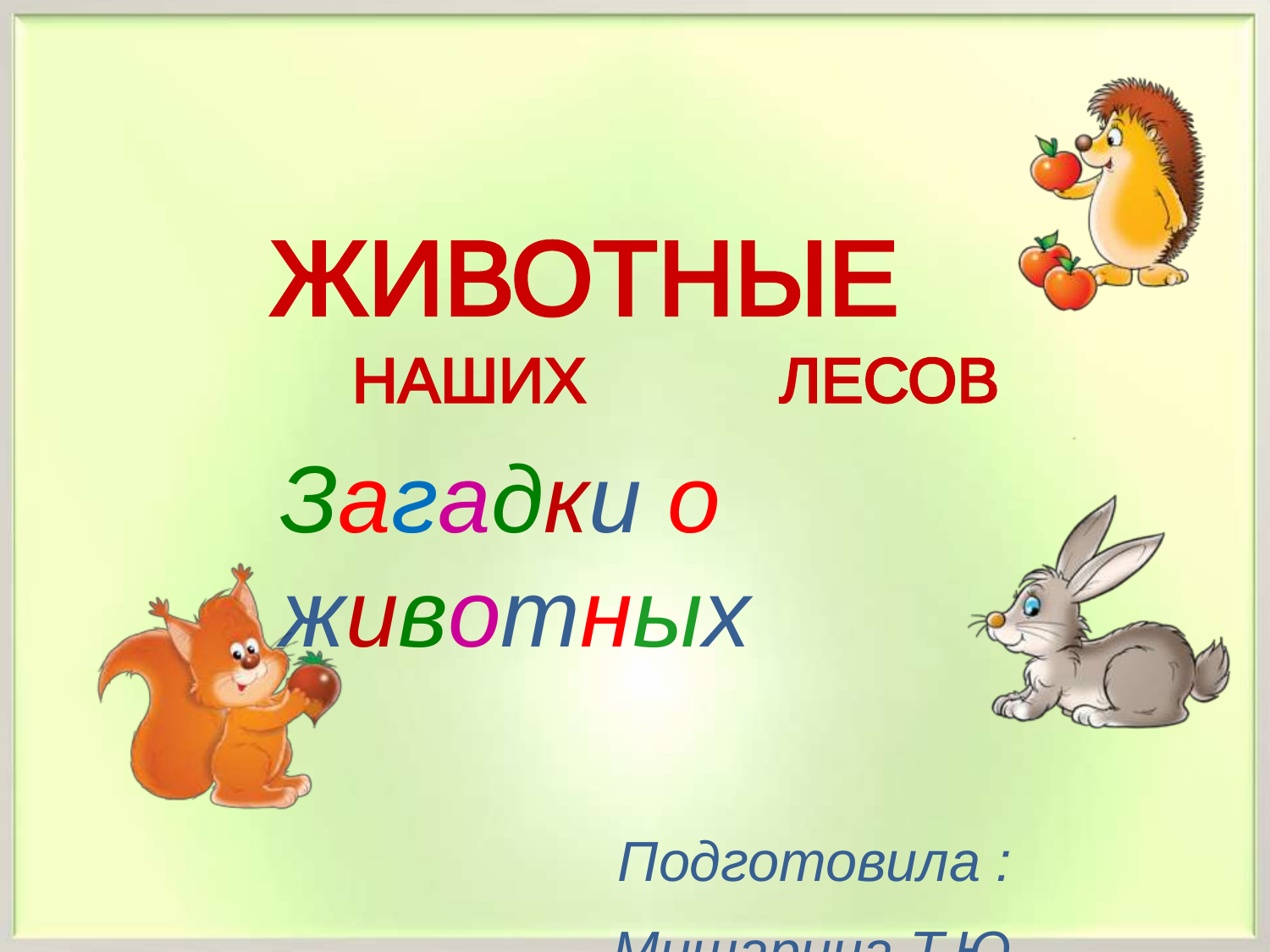

# ЖИВОТНЫЕ
НАШИХ	ЛЕСОВ
Загадки о животных

Подготовила :
Мишарина Т.Ю.